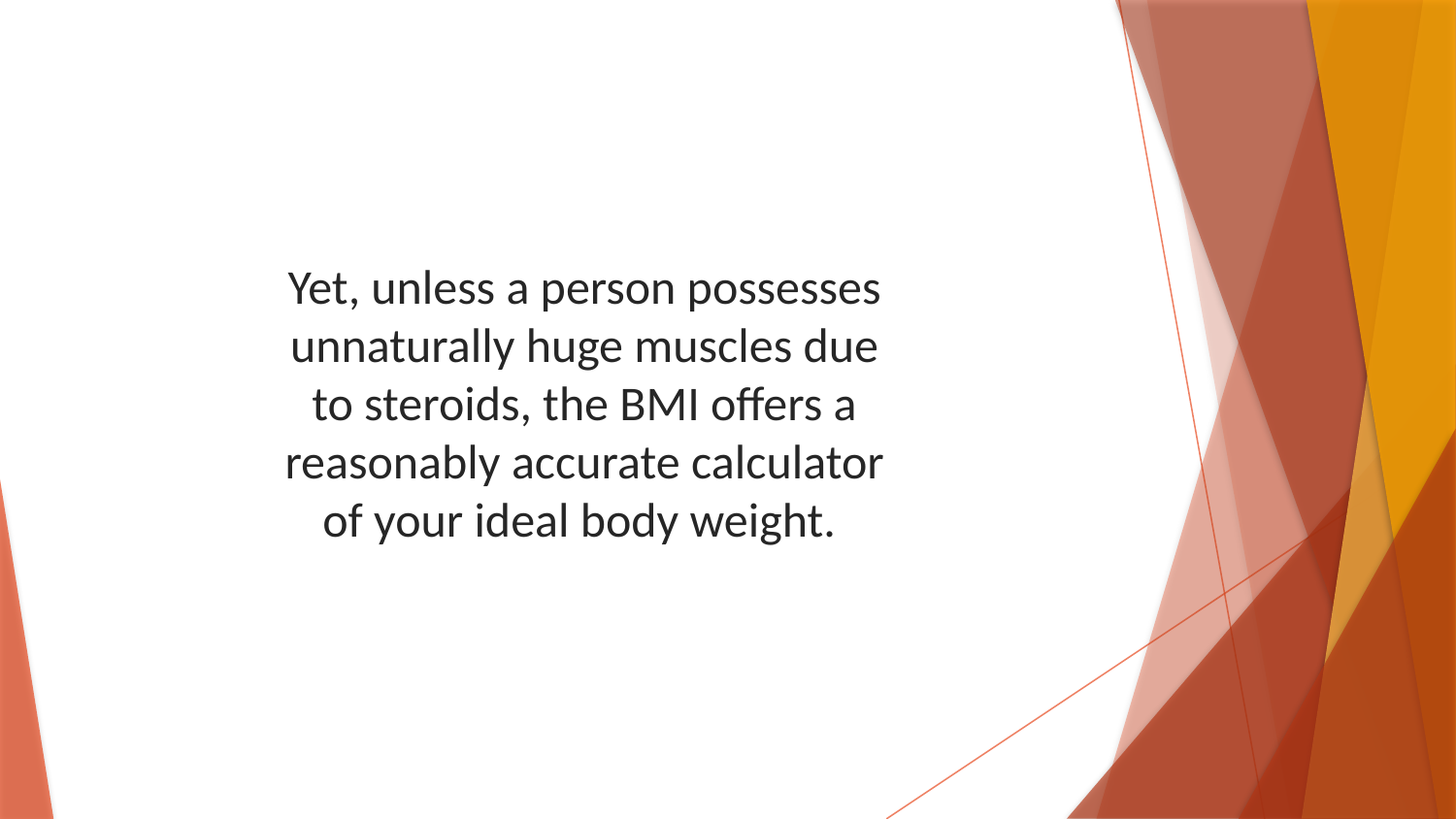

Yet, unless a person possesses unnaturally huge muscles due to steroids, the BMI offers a reasonably accurate calculator of your ideal body weight.